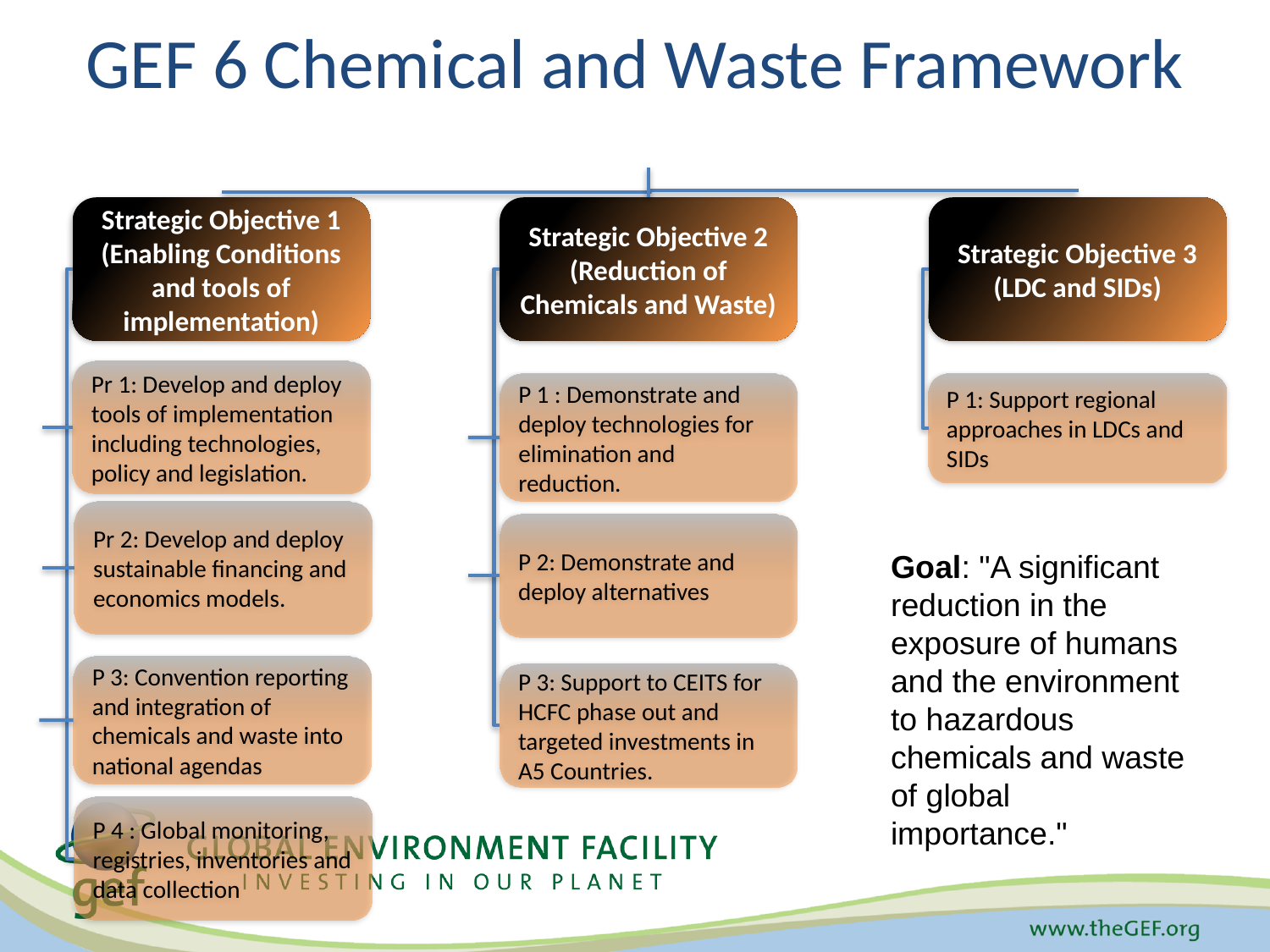

# GEF 6 Chemical and Waste Framework
Strategic Objective 1
(Enabling Conditions and tools of implementation)
Strategic Objective 2
(Reduction of Chemicals and Waste)
Strategic Objective 3
(LDC and SIDs)
Pr 1: Develop and deploy tools of implementation including technologies, policy and legislation.
P 1 : Demonstrate and deploy technologies for elimination and reduction.
P 1: Support regional approaches in LDCs and SIDs
Pr 2: Develop and deploy sustainable financing and economics models.
P 2: Demonstrate and deploy alternatives
Goal: "A significant reduction in the exposure of humans and the environment to hazardous chemicals and waste of global importance."
P 3: Convention reporting and integration of chemicals and waste into national agendas
P 3: Support to CEITS for HCFC phase out and targeted investments in A5 Countries.
P 4 : Global monitoring, registries, inventories and data collection